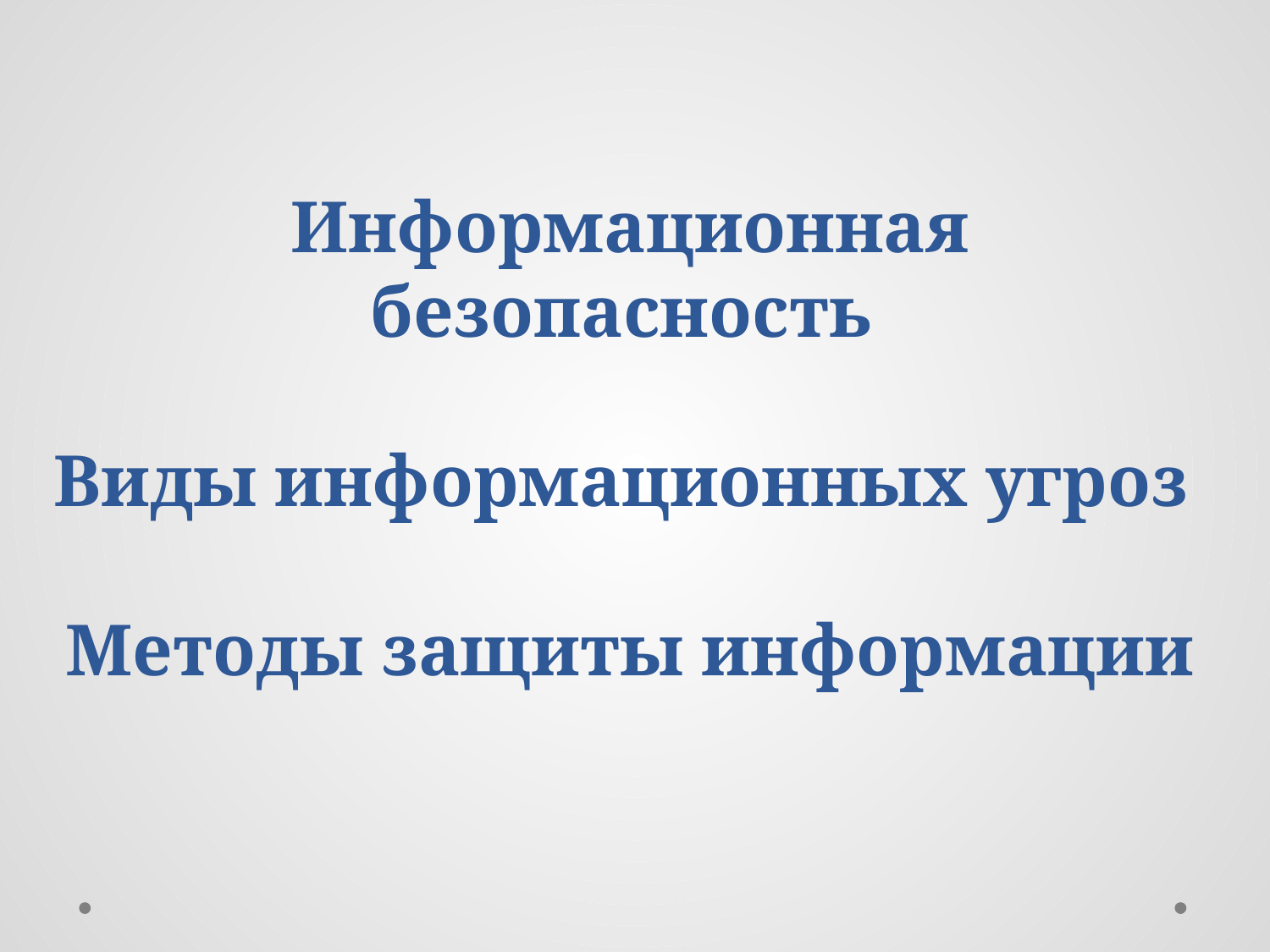

# Информационная безопасность Виды информационных угроз Методы защиты информации